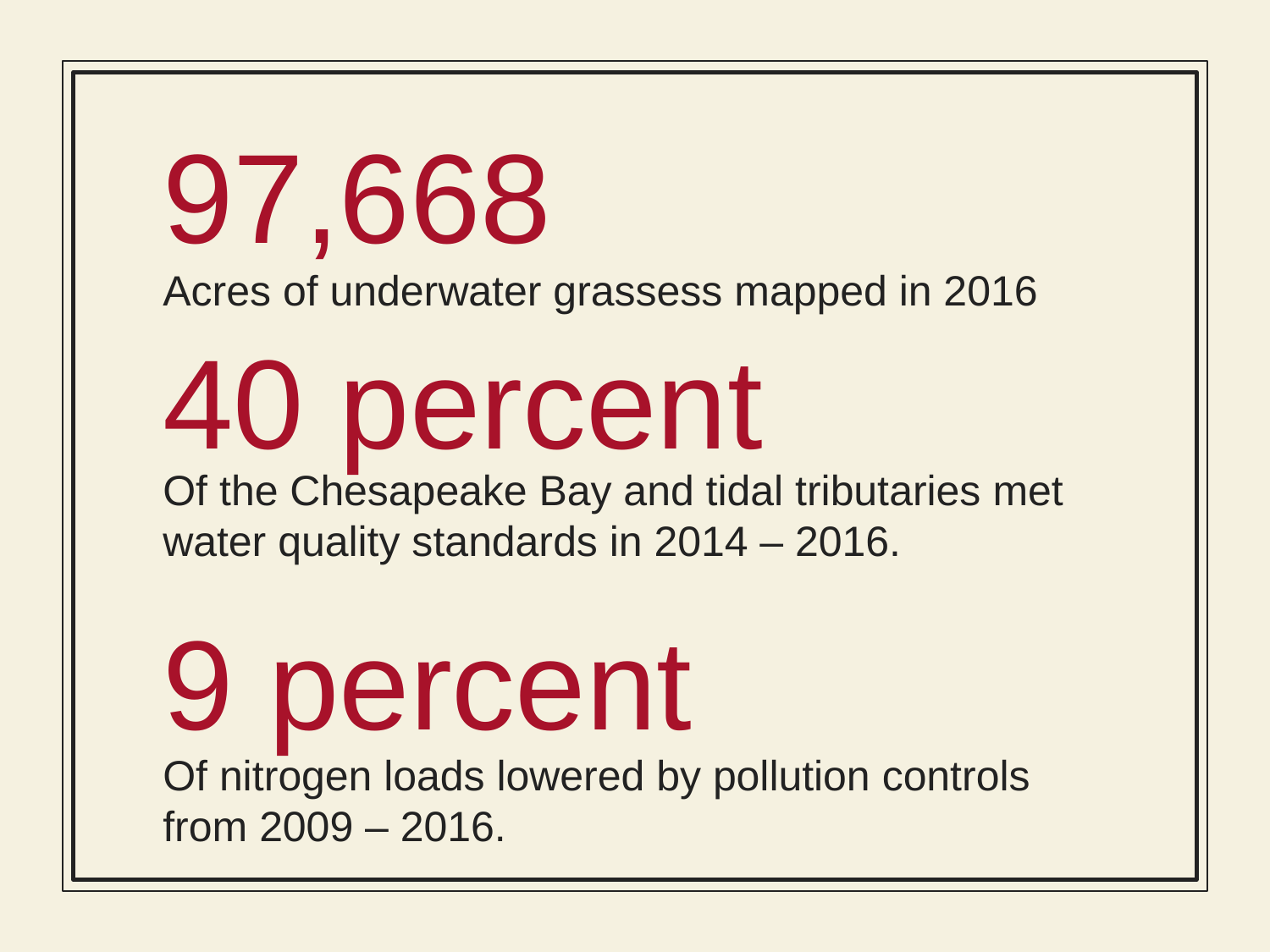

97,668
Acres of underwater grassess mapped in 2016
40 percent
Of the Chesapeake Bay and tidal tributaries met water quality standards in 2014 – 2016.
9 percent
Of nitrogen loads lowered by pollution controls from 2009 – 2016.